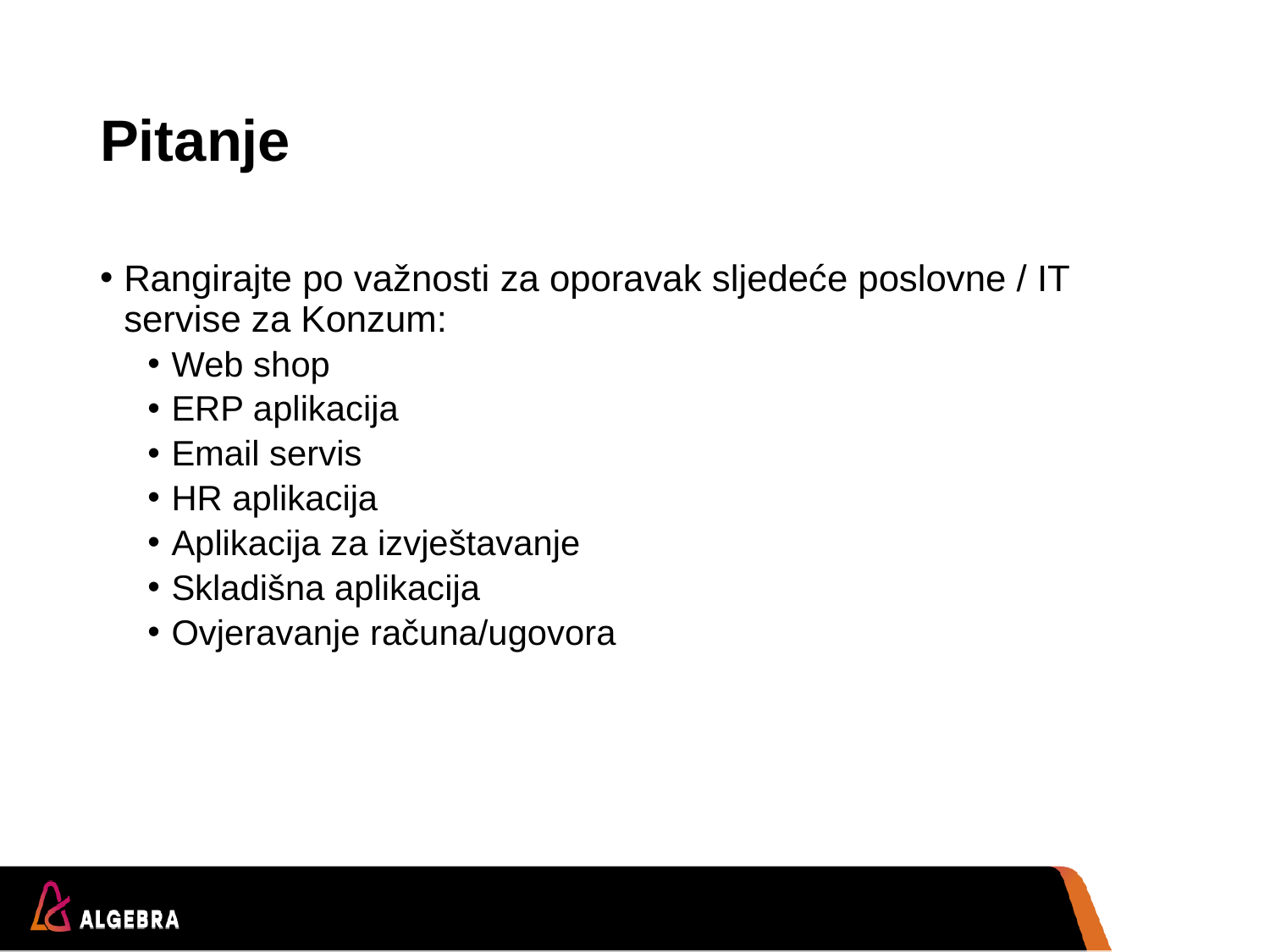

# Pitanje
Rangirajte po važnosti za oporavak sljedeće poslovne / IT servise za Konzum:
Web shop
ERP aplikacija
Email servis
HR aplikacija
Aplikacija za izvještavanje
Skladišna aplikacija
Ovjeravanje računa/ugovora